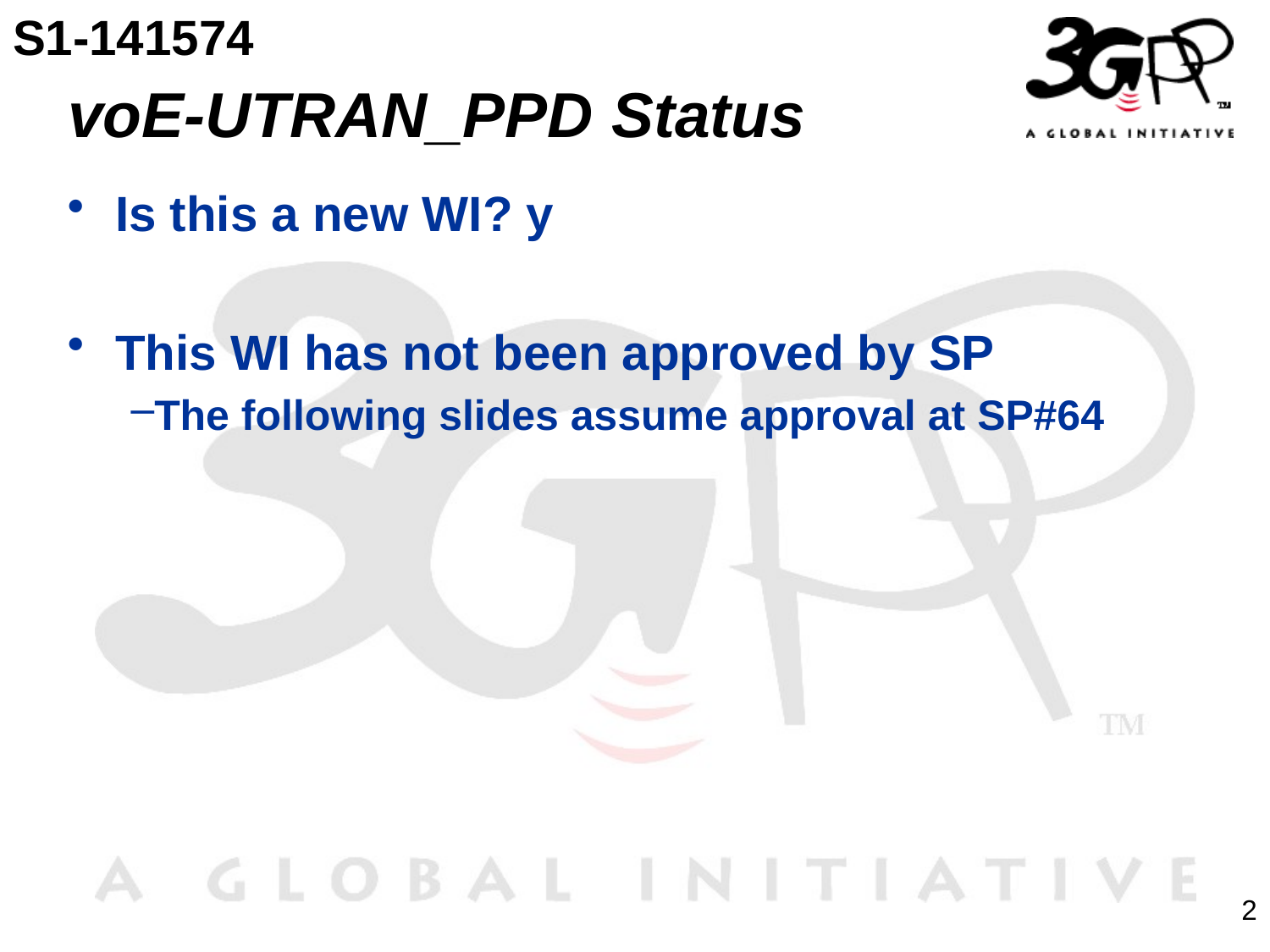

S1-141574
# voE-UTRAN_PPD Status
Is this a new WI? y

This WI has not been approved by SP
The following slides assume approval at SP#64
2